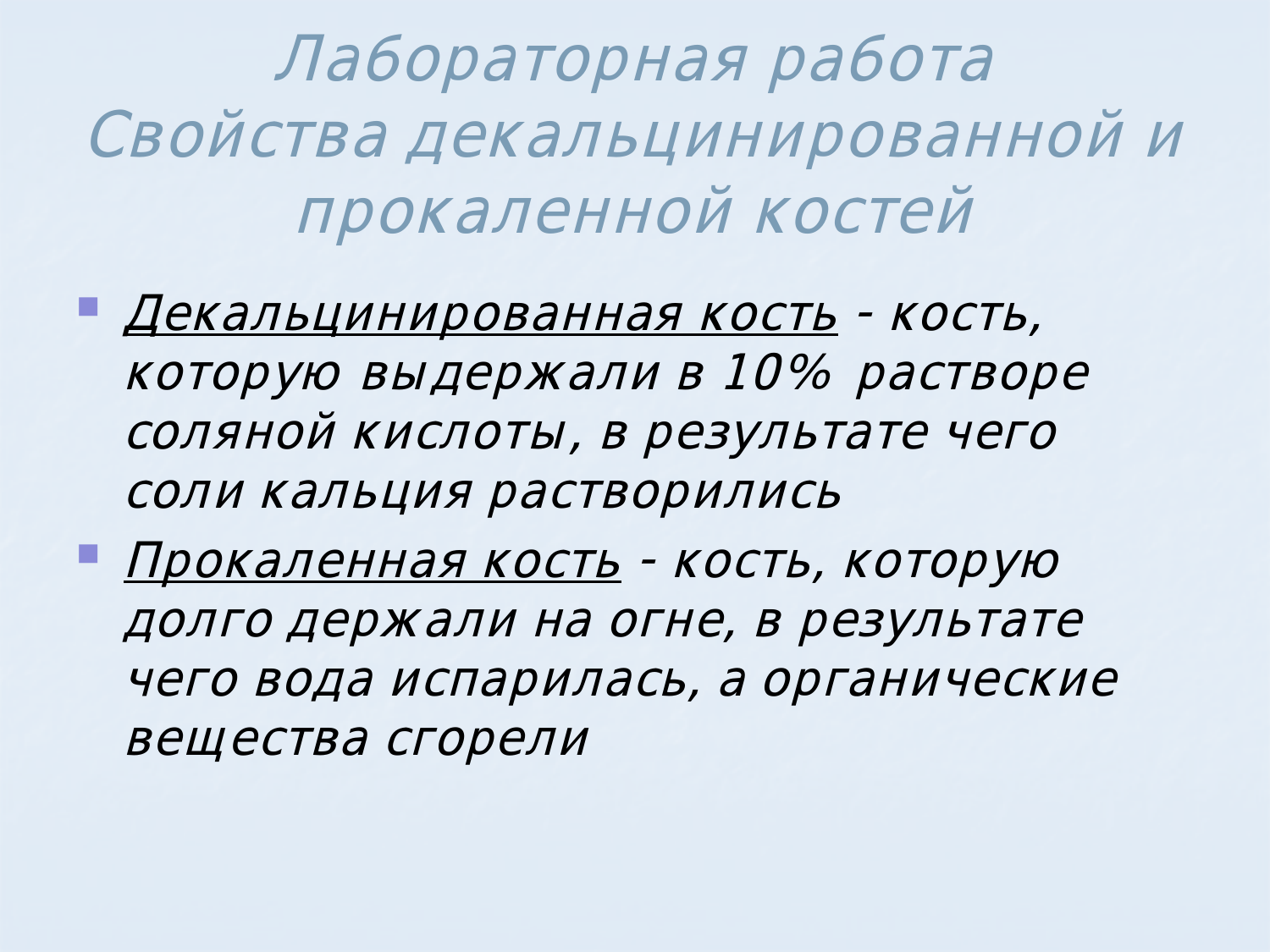

# Лабораторная работа Свойства декальцинированной и прокаленной костей
Декальцинированная кость - кость, которую выдержали в 10% растворе  соляной кислоты, в результате чего  соли кальция растворились
Прокаленная кость - кость, которую долго держали на огне, в результате чего вода испарилась, а органические вещества сгорели